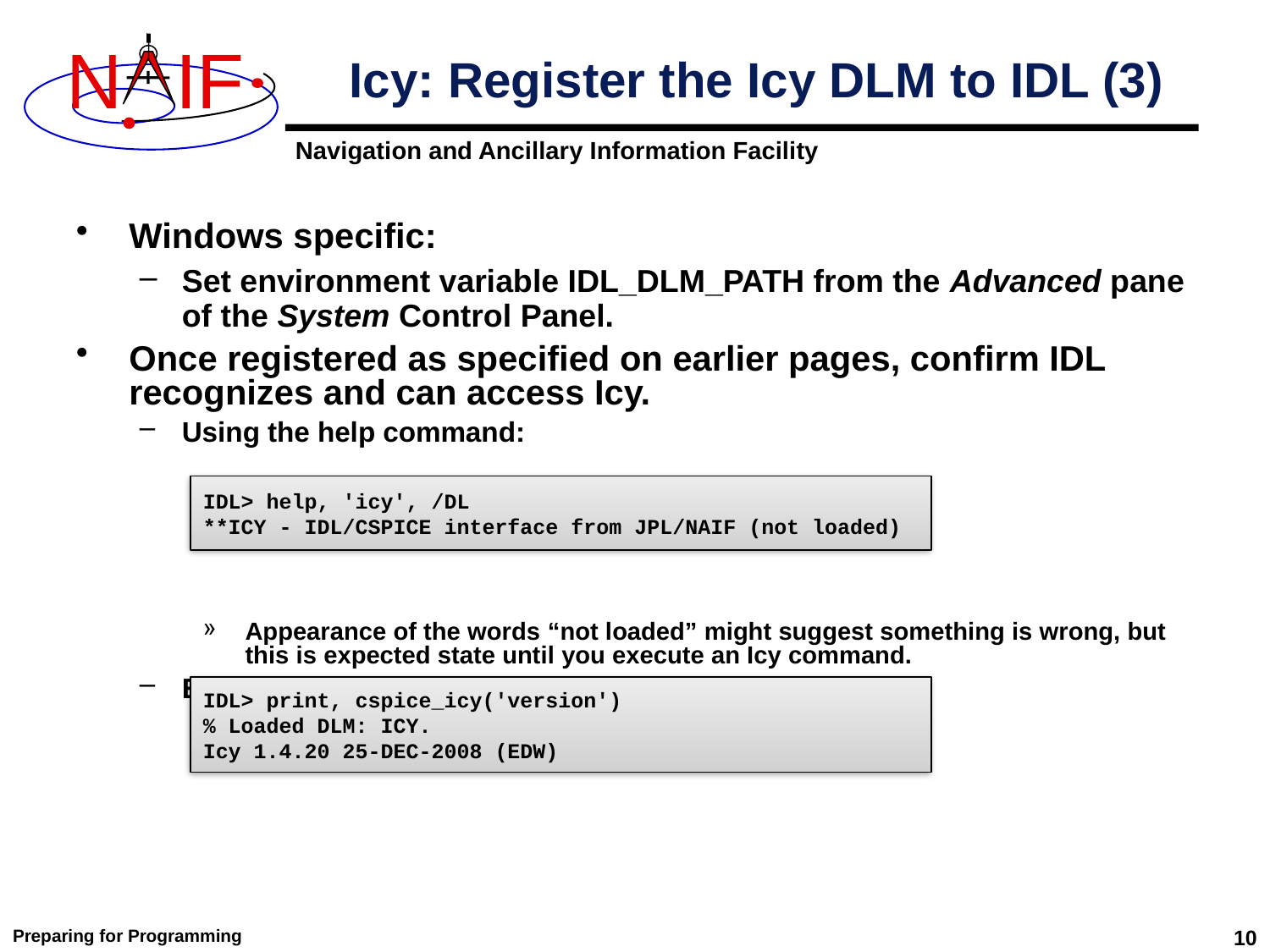

# Icy: Register the Icy DLM to IDL (3)

Windows specific:
Set environment variable IDL_DLM_PATH from the Advanced pane of the System Control Panel.
Once registered as specified on earlier pages, confirm IDL recognizes and can access Icy.
Using the help command:

Appearance of the words “not loaded” might suggest something is wrong, but this is expected state until you execute an Icy command.
Execute a trivial Icy command:

IDL> help, 'icy', /DL
**ICY - IDL/CSPICE interface from JPL/NAIF (not loaded)
IDL> print, cspice_icy('version')
% Loaded DLM: ICY.
Icy 1.4.20 25-DEC-2008 (EDW)
Preparing for Programming
10